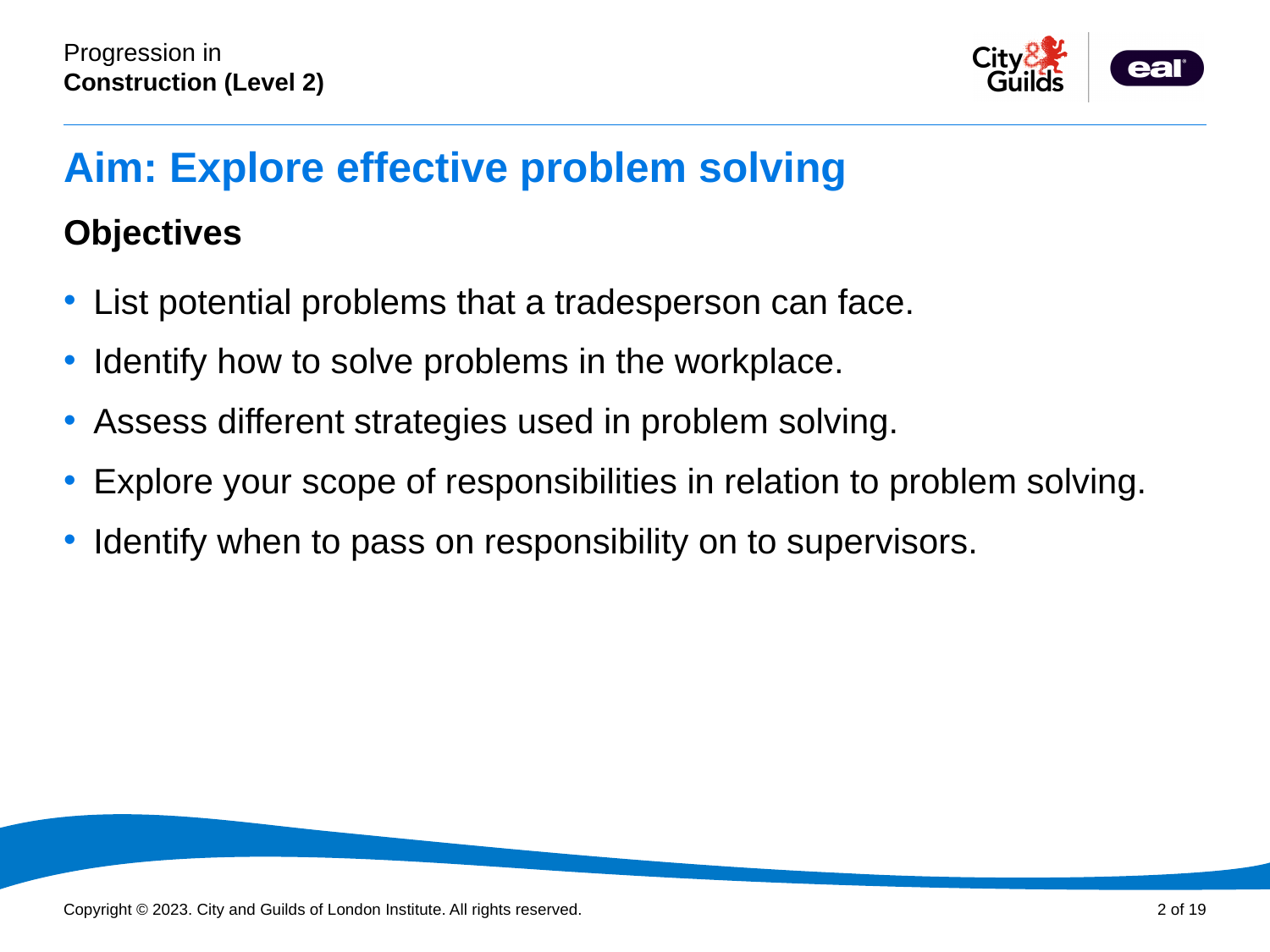

# Aim: Explore effective problem solving
Objectives
List potential problems that a tradesperson can face.
Identify how to solve problems in the workplace.
Assess different strategies used in problem solving.
Explore your scope of responsibilities in relation to problem solving.
Identify when to pass on responsibility on to supervisors.